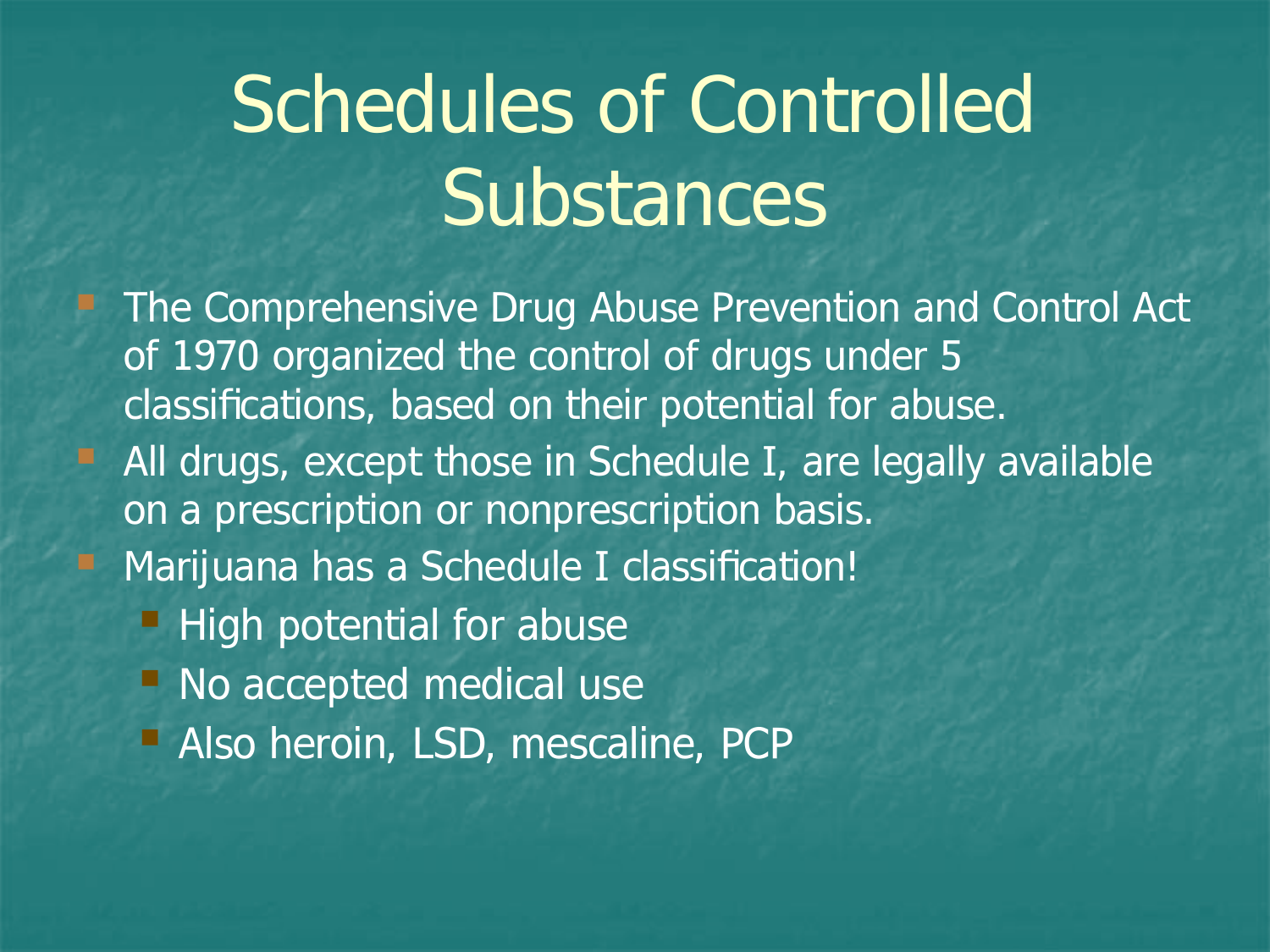

# Schedules of Controlled Substances
The Comprehensive Drug Abuse Prevention and Control Act of 1970 organized the control of drugs under 5 classifications, based on their potential for abuse.
All drugs, except those in Schedule I, are legally available on a prescription or nonprescription basis.
Marijuana has a Schedule I classification!
High potential for abuse
No accepted medical use
Also heroin, LSD, mescaline, PCP